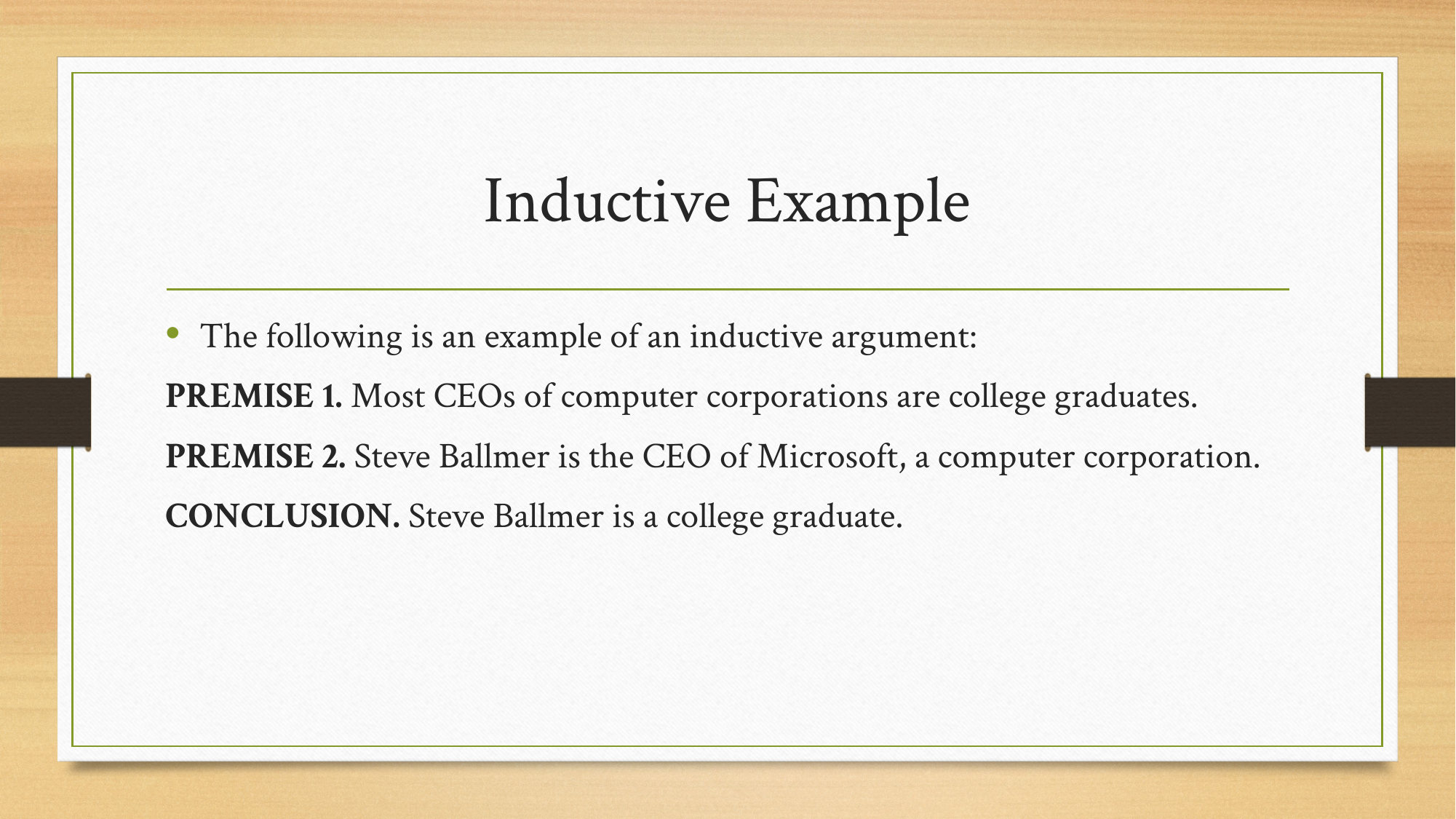

# Inductive Example
The following is an example of an inductive argument:
PREMISE 1. Most CEOs of computer corporations are college graduates.
PREMISE 2. Steve Ballmer is the CEO of Microsoft, a computer corporation.
CONCLUSION. Steve Ballmer is a college graduate.